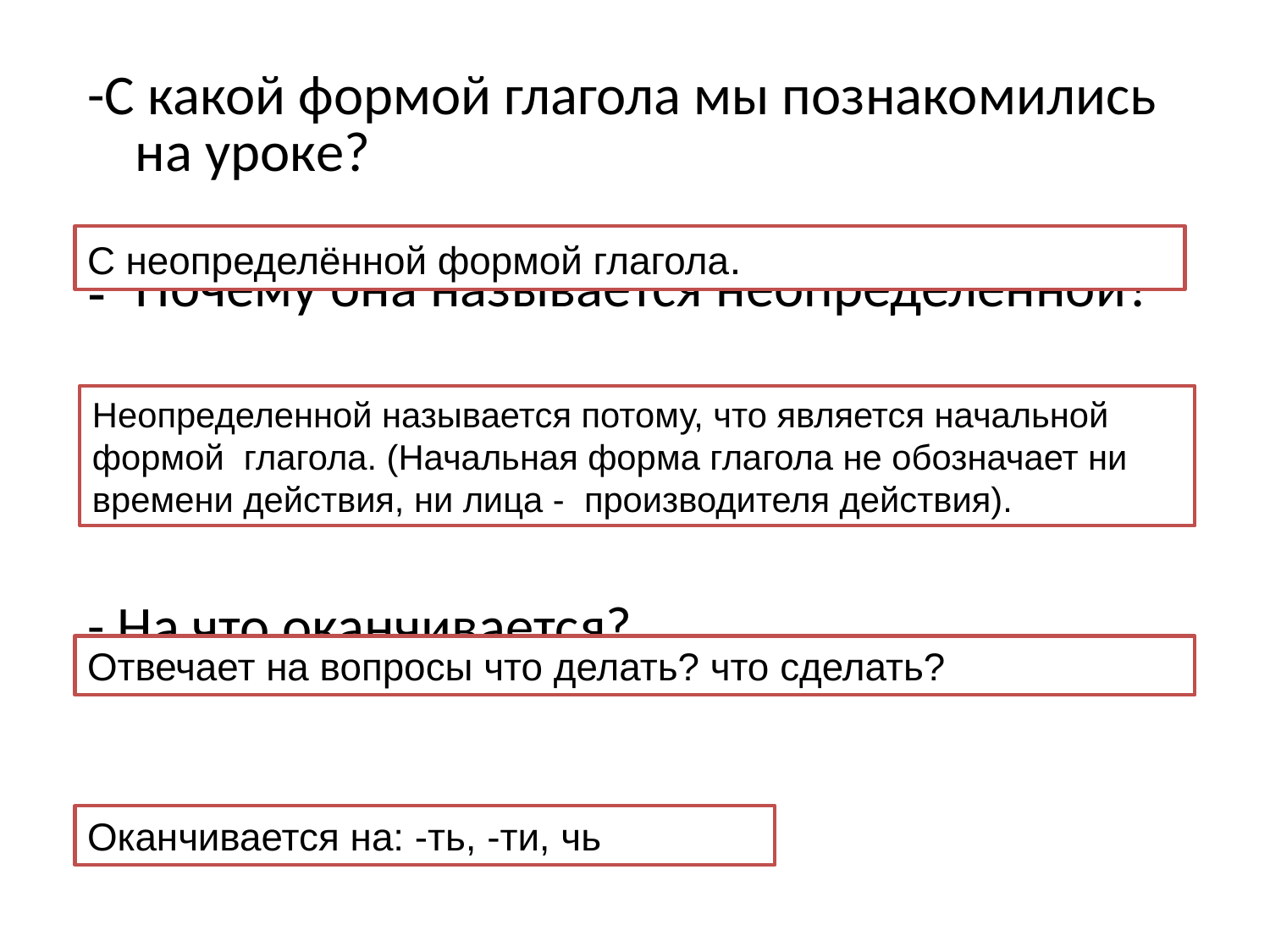

-С какой формой глагола мы познакомились на уроке?

Почему она называется неопределенной?

На какие вопросы отвечает?

- На что оканчивается?

С неопределённой формой глагола.
Неопределенной называется потому, что является начальной  формой  глагола. (Начальная форма глагола не обозначает ни времени действия, ни лица -  производителя действия).
Отвечает на вопросы что делать? что сделать?
Оканчивается на: -ть, -ти, чь